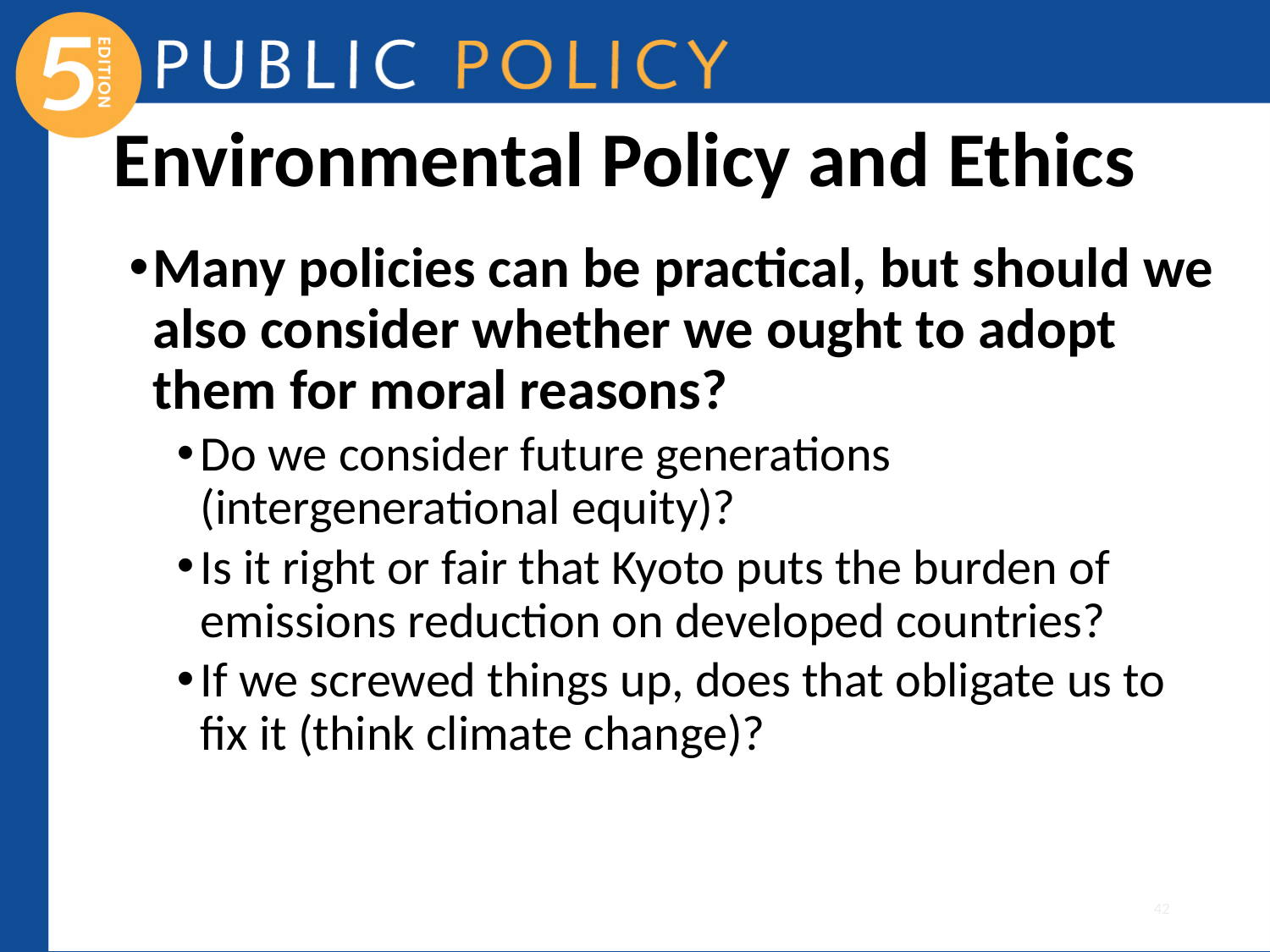

# Environmental Policy and Ethics
Many policies can be practical, but should we also consider whether we ought to adopt them for moral reasons?
Do we consider future generations (intergenerational equity)?
Is it right or fair that Kyoto puts the burden of emissions reduction on developed countries?
If we screwed things up, does that obligate us to fix it (think climate change)?
42